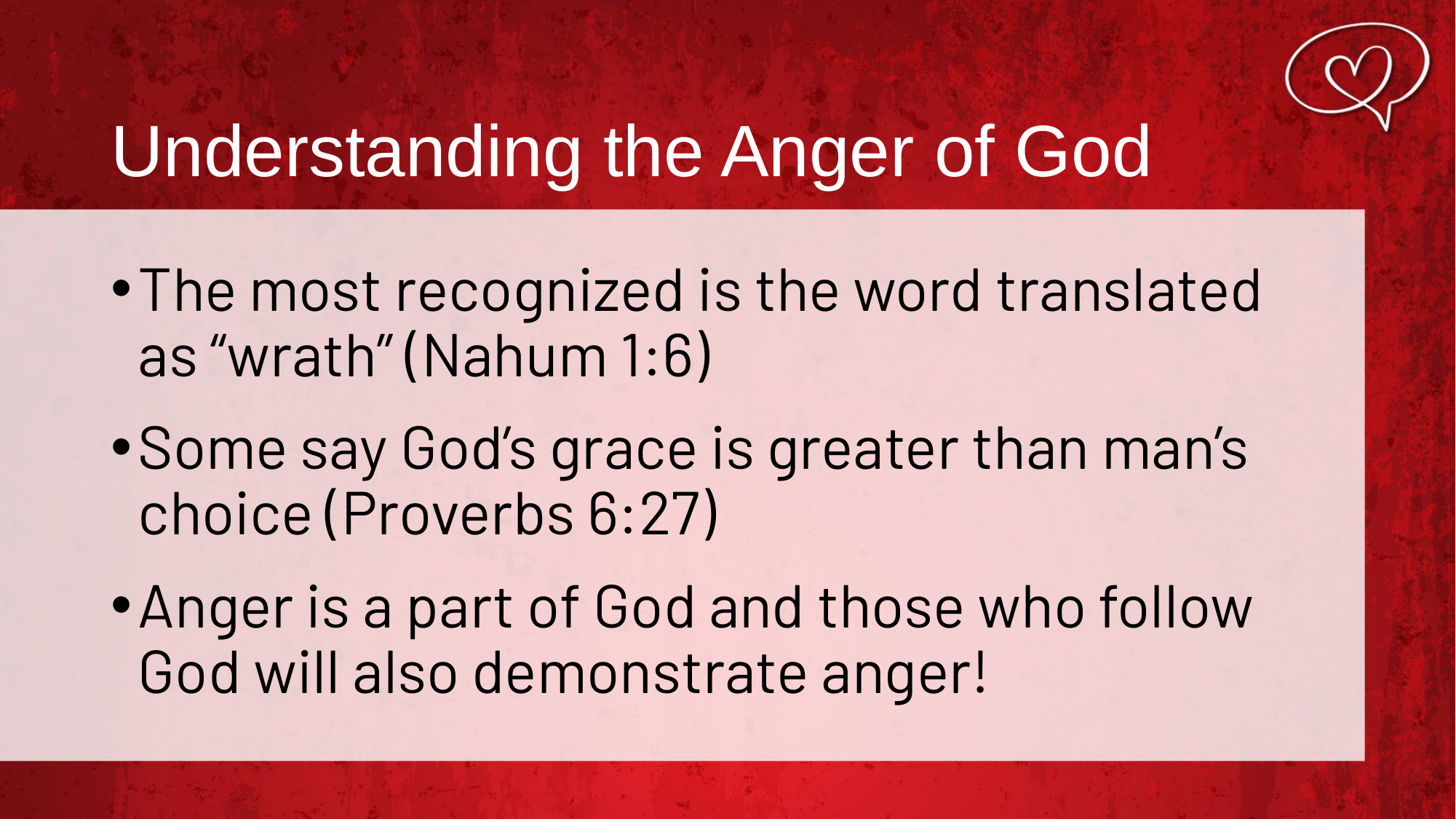

# Understanding the Anger of God
The most recognized is the word translated as “wrath” (Nahum 1:6)
Some say God’s grace is greater than man’s choice (Proverbs 6:27)
Anger is a part of God and those who follow God will also demonstrate anger!